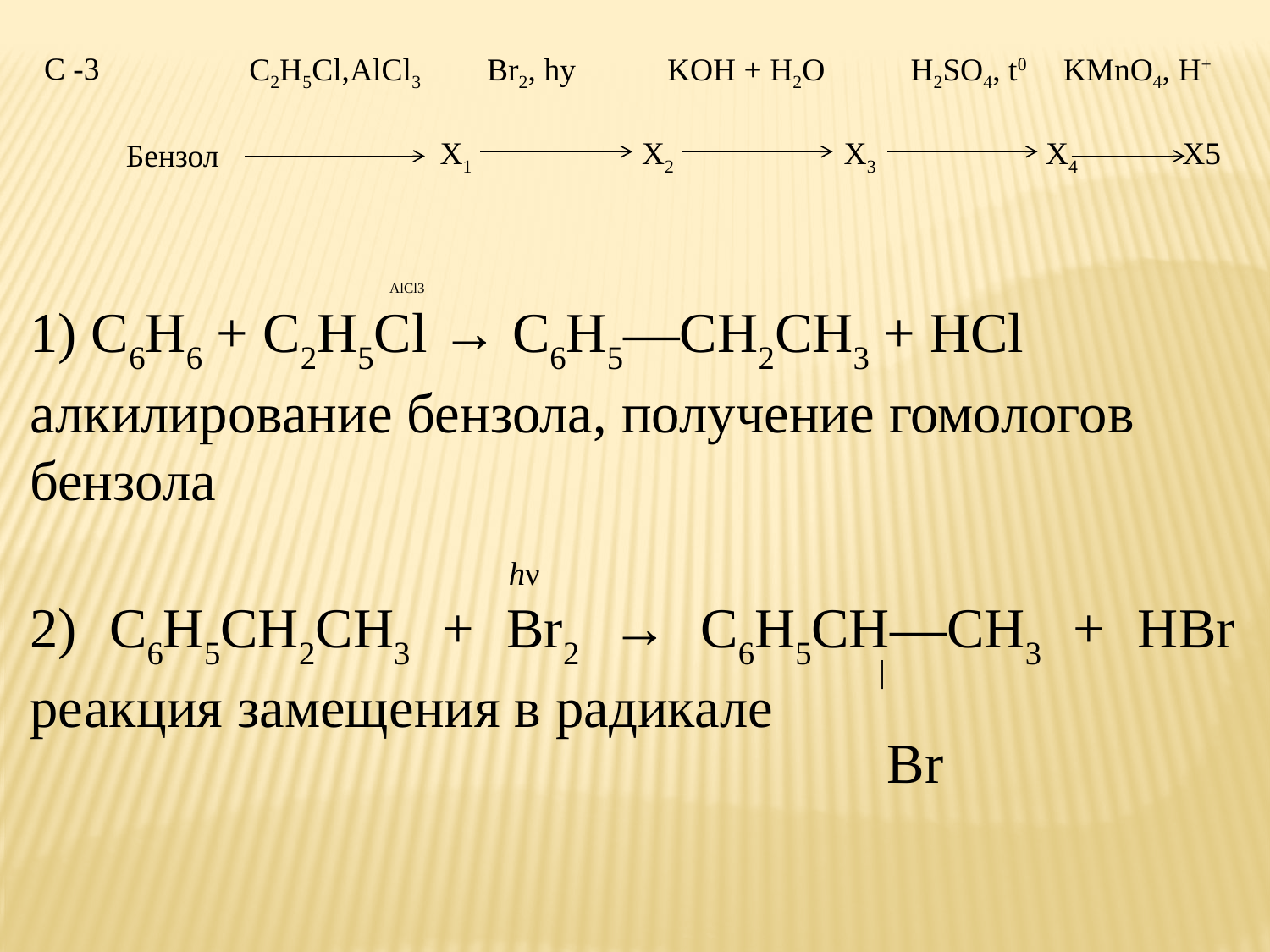

| С -3 | C2H5Cl,AlCl3 | Br2, hy | KOH + H2O | H2SO4, t0 | KMnO4, H+ |
| --- | --- | --- | --- | --- | --- |
| Бензол |  | Х1 | X2 | X3 | X4 X5 |
                                                                                                    AlCl3
1) C6H6 + C2H5Cl → C6H5—CH2CH3 + HCl      алкилирование бензола, получение гомологов бензола
                                                          hν
2) C6H5CH2CH3 + Br2 → C6H5CH—CH3 + HBr реакция замещения в радикале

|                                               Br